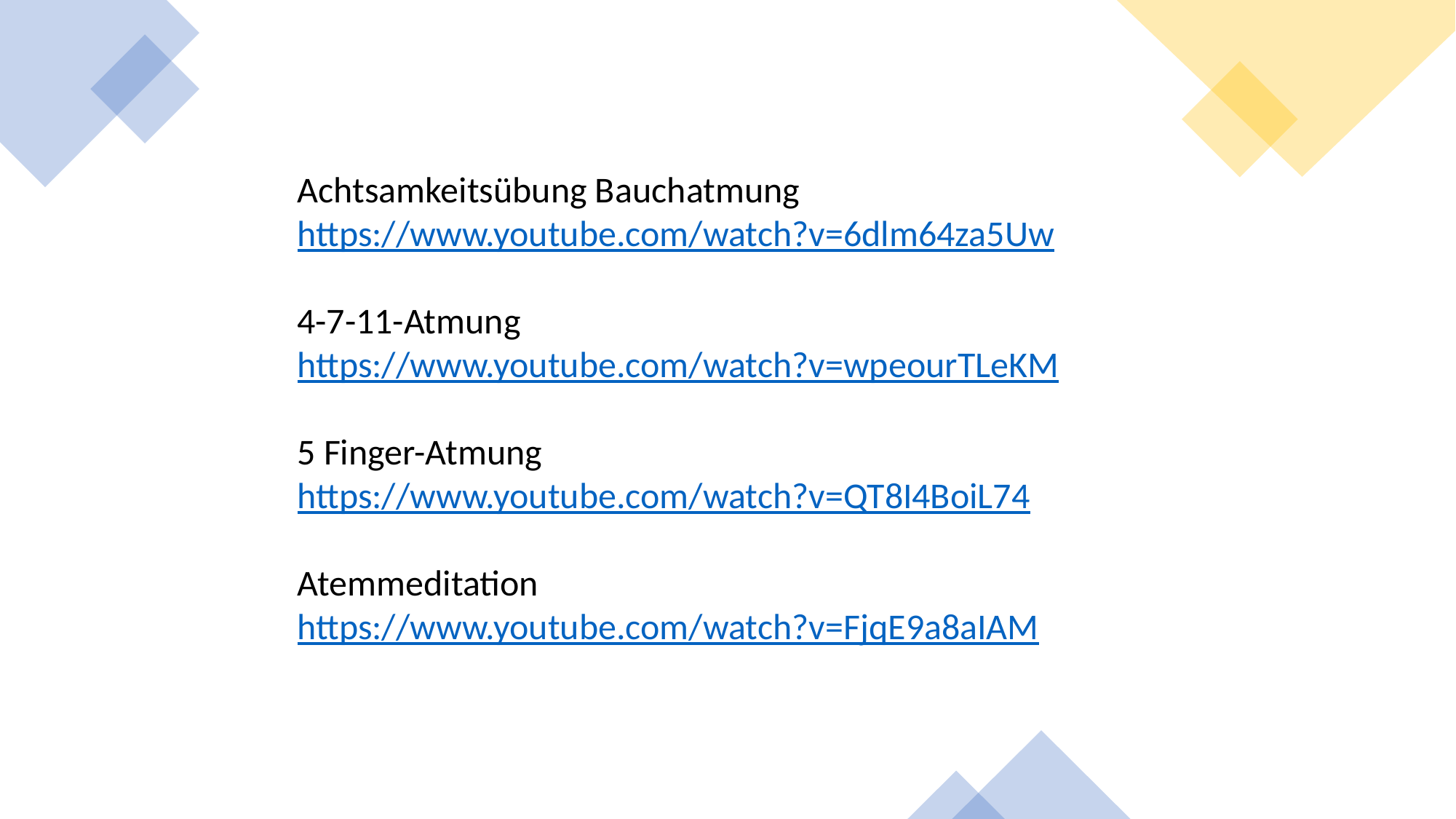

Achtsamkeitsübung Bauchatmung
https://www.youtube.com/watch?v=6dlm64za5Uw
4-7-11-Atmung
https://www.youtube.com/watch?v=wpeourTLeKM
5 Finger-Atmung
https://www.youtube.com/watch?v=QT8I4BoiL74

Atemmeditation
https://www.youtube.com/watch?v=FjqE9a8aIAM